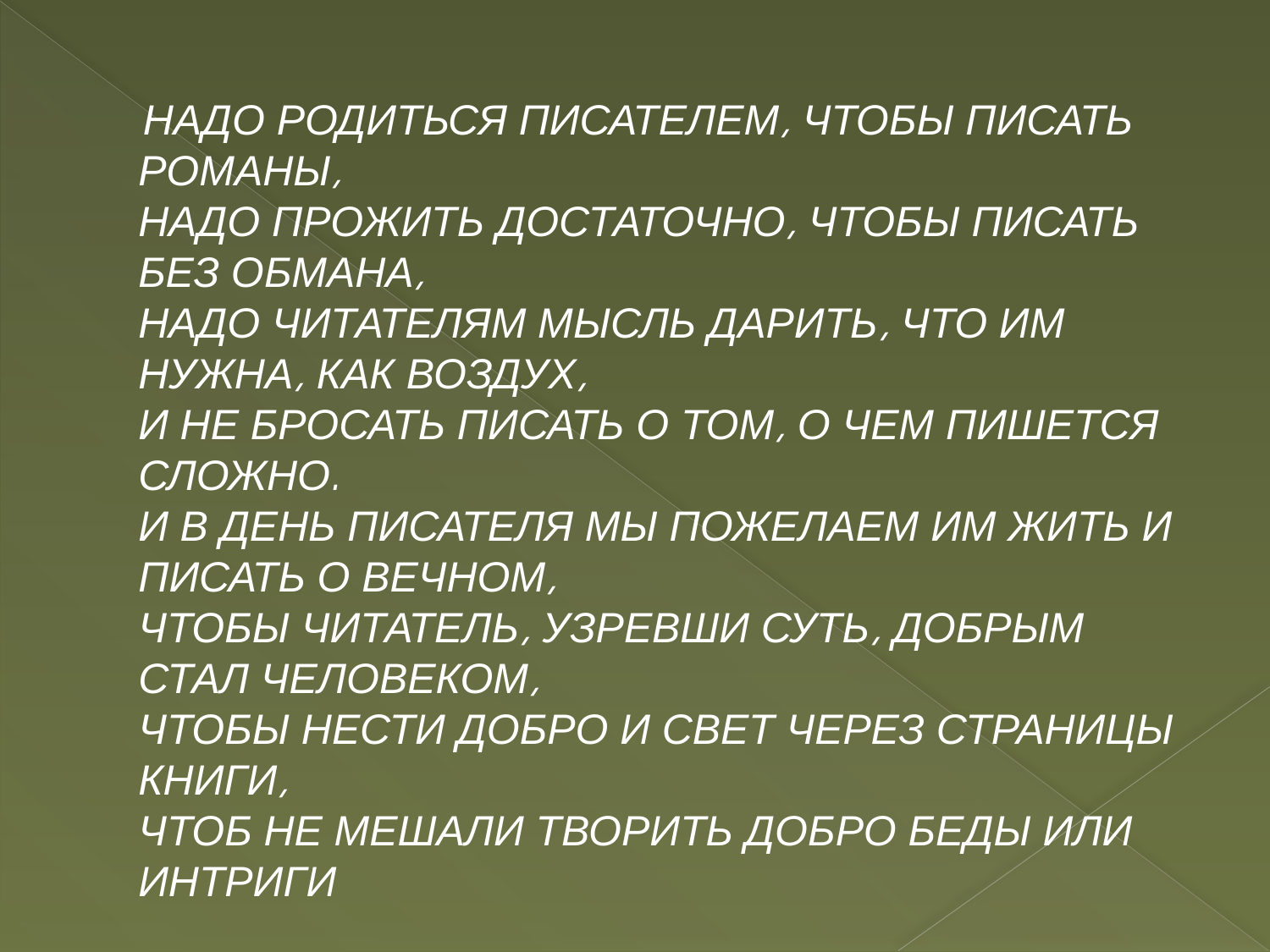

НАДО РОДИТЬСЯ ПИСАТЕЛЕМ, ЧТОБЫ ПИСАТЬ РОМАНЫ,
НАДО ПРОЖИТЬ ДОСТАТОЧНО, ЧТОБЫ ПИСАТЬ БЕЗ ОБМАНА,
НАДО ЧИТАТЕЛЯМ МЫСЛЬ ДАРИТЬ, ЧТО ИМ НУЖНА, КАК ВОЗДУХ,
И НЕ БРОСАТЬ ПИСАТЬ О ТОМ, О ЧЕМ ПИШЕТСЯ СЛОЖНО.
И В ДЕНЬ ПИСАТЕЛЯ МЫ ПОЖЕЛАЕМ ИМ ЖИТЬ И ПИСАТЬ О ВЕЧНОМ,
ЧТОБЫ ЧИТАТЕЛЬ, УЗРЕВШИ СУТЬ, ДОБРЫМ СТАЛ ЧЕЛОВЕКОМ,
ЧТОБЫ НЕСТИ ДОБРО И СВЕТ ЧЕРЕЗ СТРАНИЦЫ КНИГИ,
ЧТОБ НЕ МЕШАЛИ ТВОРИТЬ ДОБРО БЕДЫ ИЛИ ИНТРИГИ